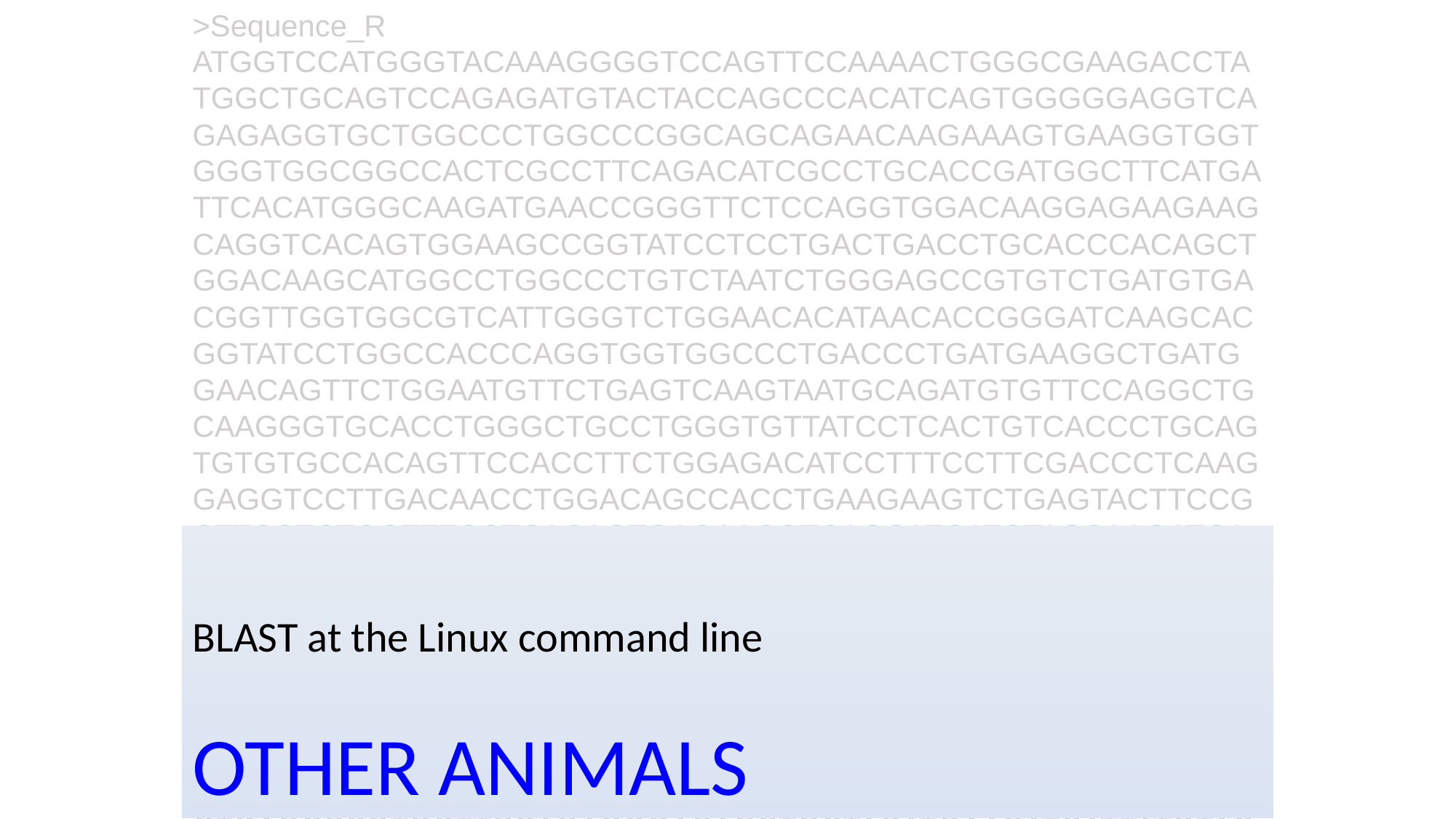

>Sequence_R
ATGGTCCATGGGTACAAAGGGGTCCAGTTCCAAAACTGGGCGAAGACCTATGGCTGCAGTCCAGAGATGTACTACCAGCCCACATCAGTGGGGGAGGTCAGAGAGGTGCTGGCCCTGGCCCGGCAGCAGAACAAGAAAGTGAAGGTGGTGGGTGGCGGCCACTCGCCTTCAGACATCGCCTGCACCGATGGCTTCATGATTCACATGGGCAAGATGAACCGGGTTCTCCAGGTGGACAAGGAGAAGAAGCAGGTCACAGTGGAAGCCGGTATCCTCCTGACTGACCTGCACCCACAGCTGGACAAGCATGGCCTGGCCCTGTCTAATCTGGGAGCCGTGTCTGATGTGACGGTTGGTGGCGTCATTGGGTCTGGAACACATAACACCGGGATCAAGCACGGTATCCTGGCCACCCAGGTGGTGGCCCTGACCCTGATGAAGGCTGATGGAACAGTTCTGGAATGTTCTGAGTCAAGTAATGCAGATGTGTTCCAGGCTGCAAGGGTGCACCTGGGCTGCCTGGGTGTTATCCTCACTGTCACCCTGCAGTGTGTGCCACAGTTCCACCTTCTGGAGACATCCTTTCCTTCGACCCTCAAGGAGGTCCTTGACAACCTGGACAGCCACCTGAAGAAGTCTGAGTACTTCCGCTTCCTCTGGTTTCCTCACAGTGAGAACGTCAGCATCATCTACCAAGATCACACCAACAAGGAGCCCTCCTCTGCATCTAACTGGTTTTGGGACTATGCCATTGGGTTCTACCTCCTGGAATTCTTGCTCTGGACCAGCACCTACCTGCCACGCCTCGTGGGCTGGATCAACCGCTTCTTCTTCTGGCTGCTGTTCAACTGCAAGAAGGAGAGCAGCAACCTCAGCCACAAGATCTTCTCCTACGAGTGTCGCTTCAAGCAGCATGTCCAAGACTGGGCCATCCCCAGGGAGAAGACCAAGGAGGCCCTGCTGGAGCTAAAGGCCATGCTGGAGGCCCACCCCAAGGTGGTAGCCCACTACCCCGTGGAGGTGCGCTTCACCCGAGGTGATGACATCCTGCTGAGCCCGTGCTTCCAGAGGGACAGCTGCTACATGAACATCATTATGTACAGGCCCTATGGGAAGGATGTGCCTCGGTTGGATTACTGGCTGGCCTATGAGACCATCATGAAGAAGTTTGGAGGCAGGCCCCACTGGGCAAAGGCCCACAATTGCACCAGGAAGGACTTTGAGAAAATGTACCCCGCCTTTCACAAGTTCTGTGACATCCGCGAGAAGCTGGACCCCACTGGAATGTTCTTGAATTCGTACCTGGAAAAGGTTTTCTACTAA
# OTHER ANIMALS
BLAST at the Linux command line